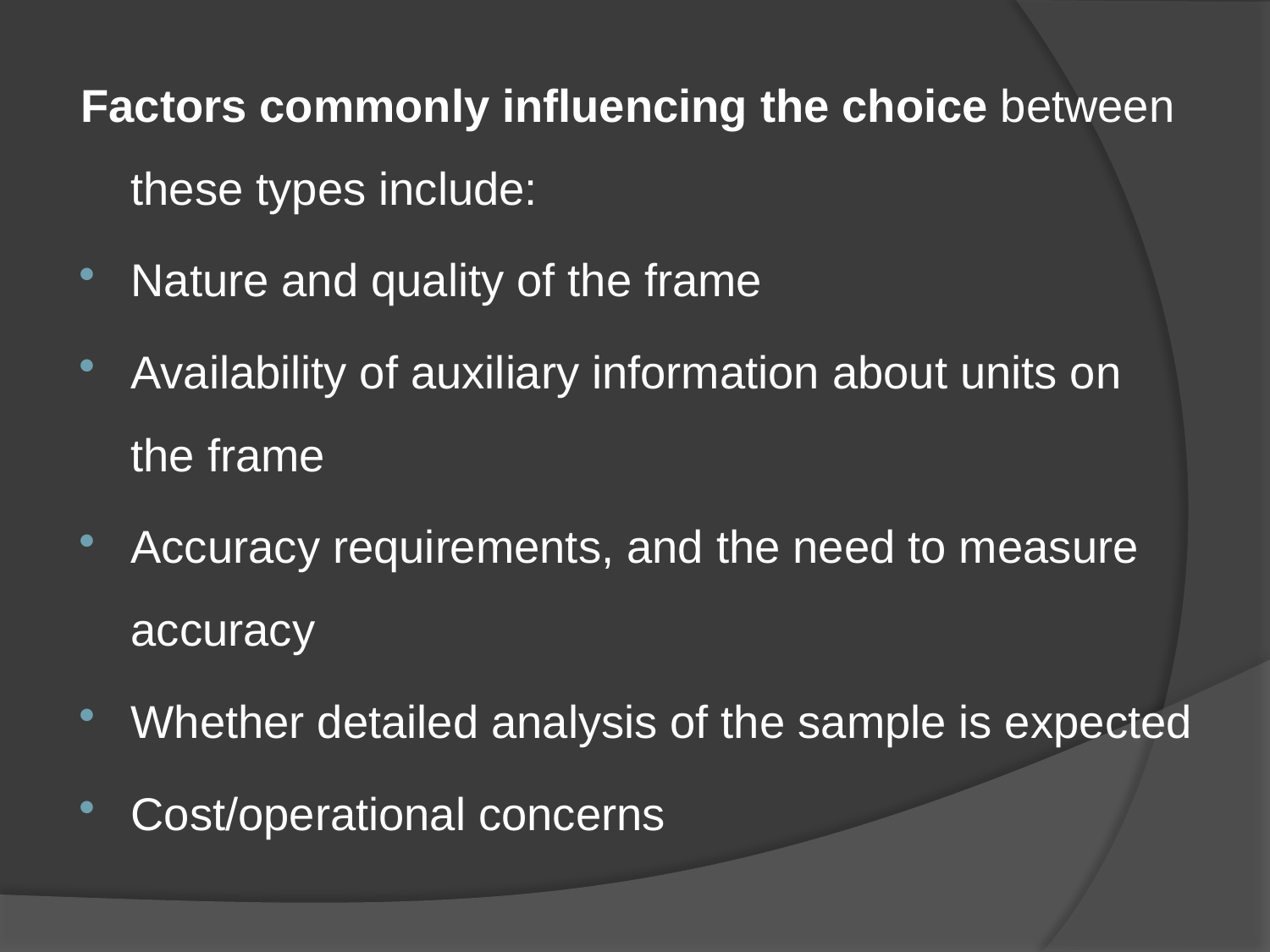

Factors commonly influencing the choice between these types include:
Nature and quality of the frame
Availability of auxiliary information about units on the frame
Accuracy requirements, and the need to measure accuracy
Whether detailed analysis of the sample is expected
Cost/operational concerns